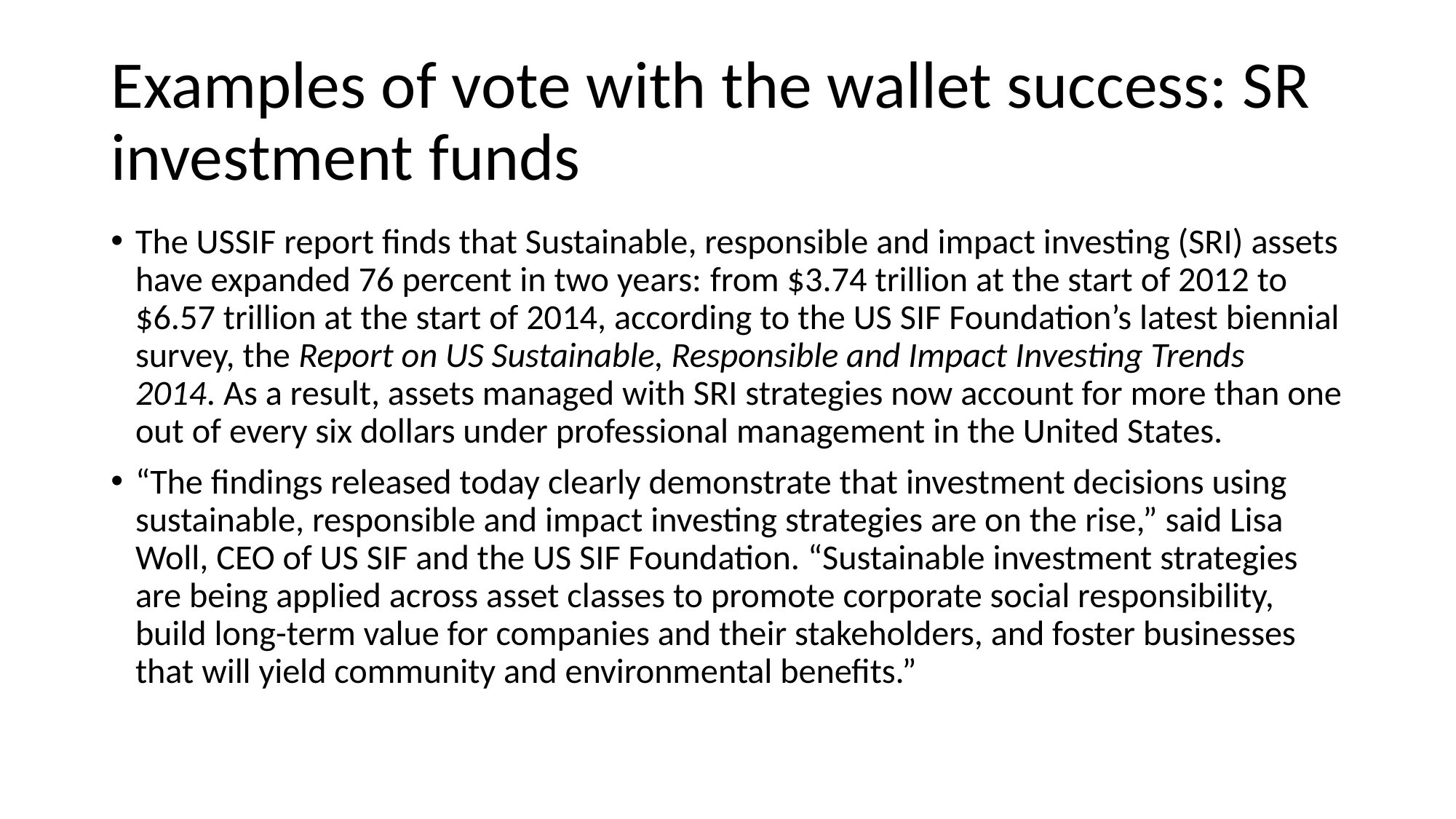

# Examples of vote with the wallet success: SR investment funds
The USSIF report finds that Sustainable, responsible and impact investing (SRI) assets have expanded 76 percent in two years: from $3.74 trillion at the start of 2012 to $6.57 trillion at the start of 2014, according to the US SIF Foundation’s latest biennial survey, the Report on US Sustainable, Responsible and Impact Investing Trends 2014. As a result, assets managed with SRI strategies now account for more than one out of every six dollars under professional management in the United States.
“The findings released today clearly demonstrate that investment decisions using sustainable, responsible and impact investing strategies are on the rise,” said Lisa Woll, CEO of US SIF and the US SIF Foundation. “Sustainable investment strategies are being applied across asset classes to promote corporate social responsibility, build long-term value for companies and their stakeholders, and foster businesses that will yield community and environmental benefits.”